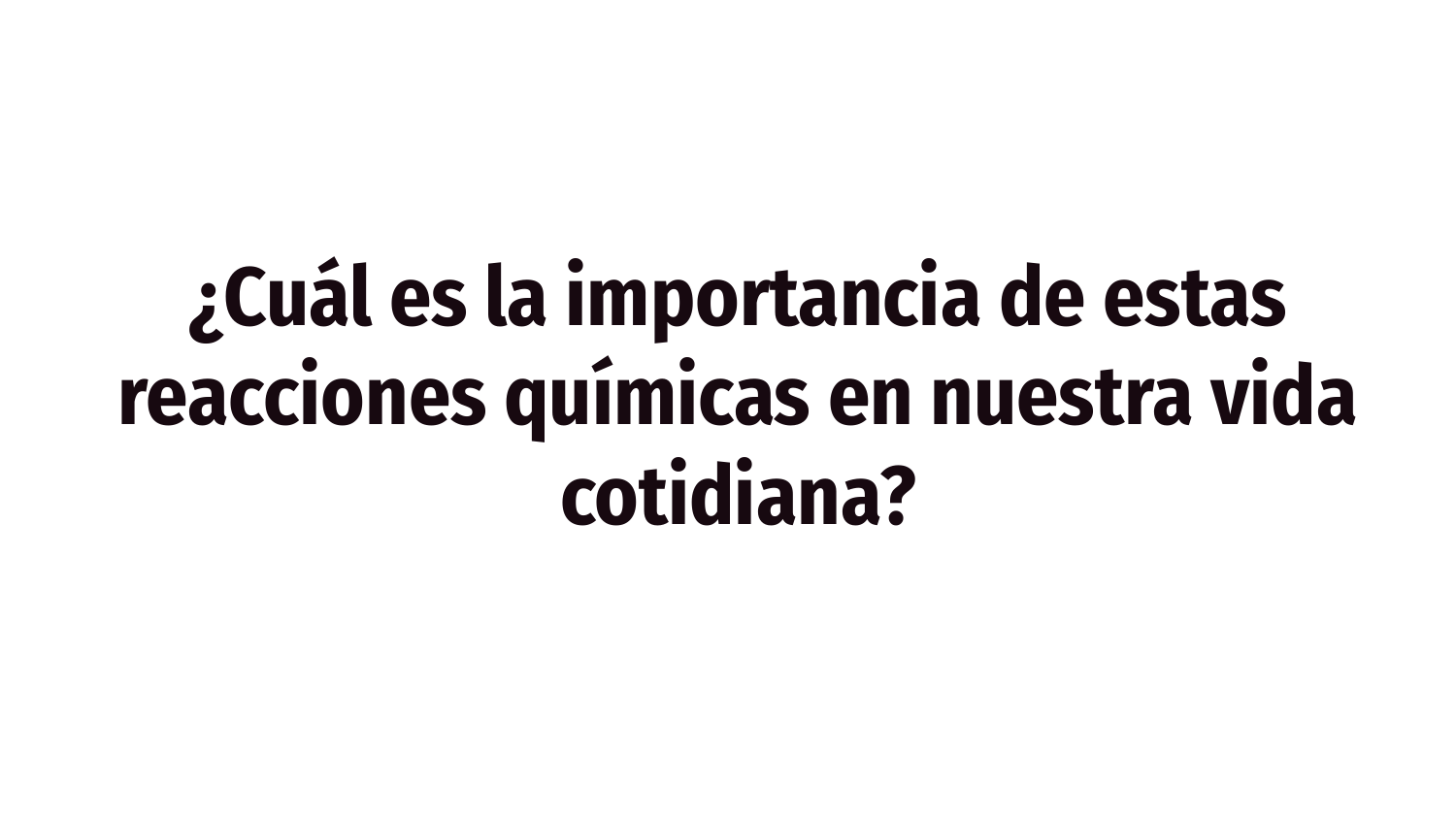

# ¿Cuál es la importancia de estas reacciones químicas en nuestra vida cotidiana?